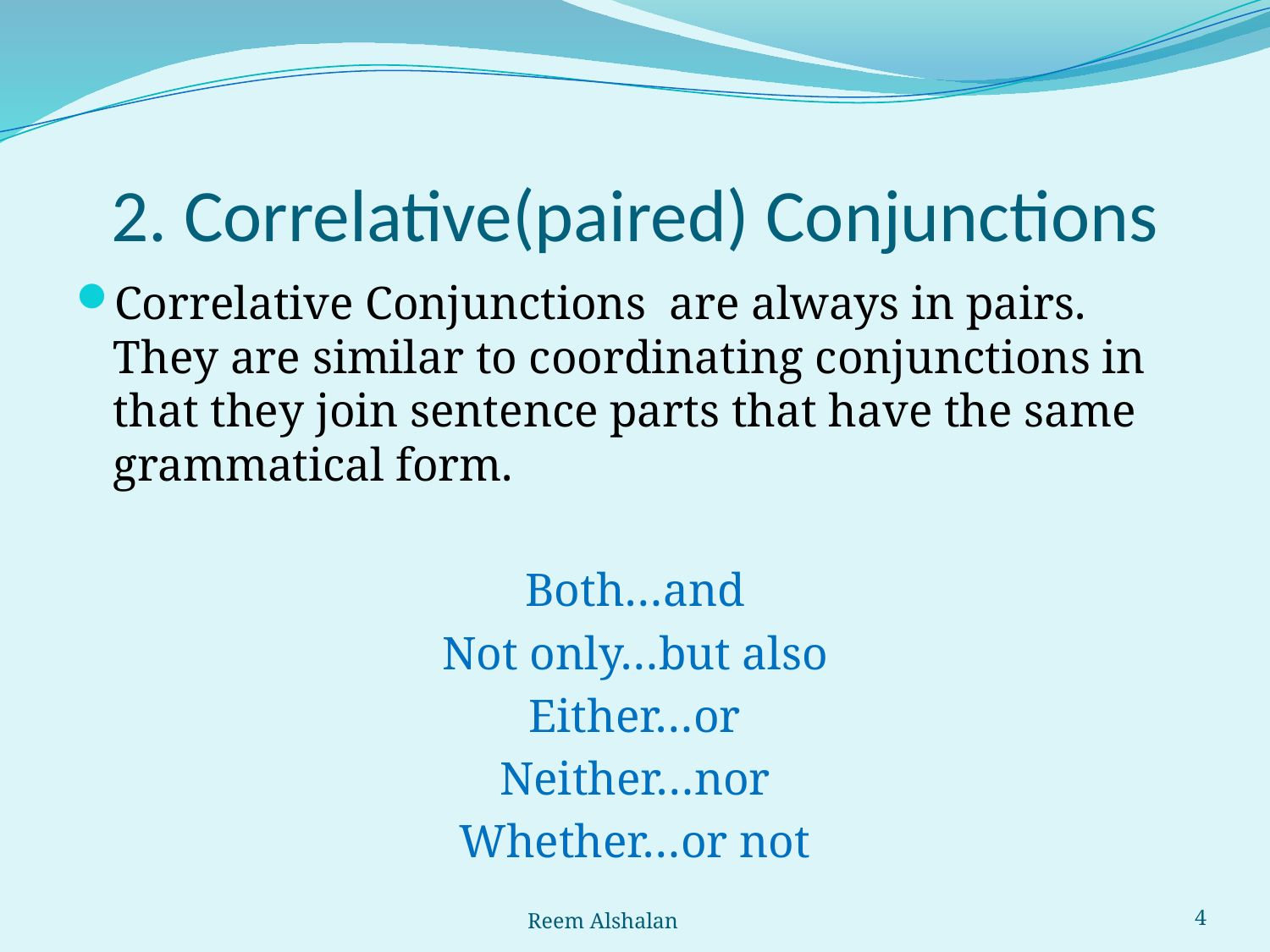

# 2. Correlative(paired) Conjunctions
Correlative Conjunctions  are always in pairs. They are similar to coordinating conjunctions in that they join sentence parts that have the same grammatical form.

Both…and
Not only…but also
Either…or
Neither…nor
Whether…or not

Reem Alshalan
4